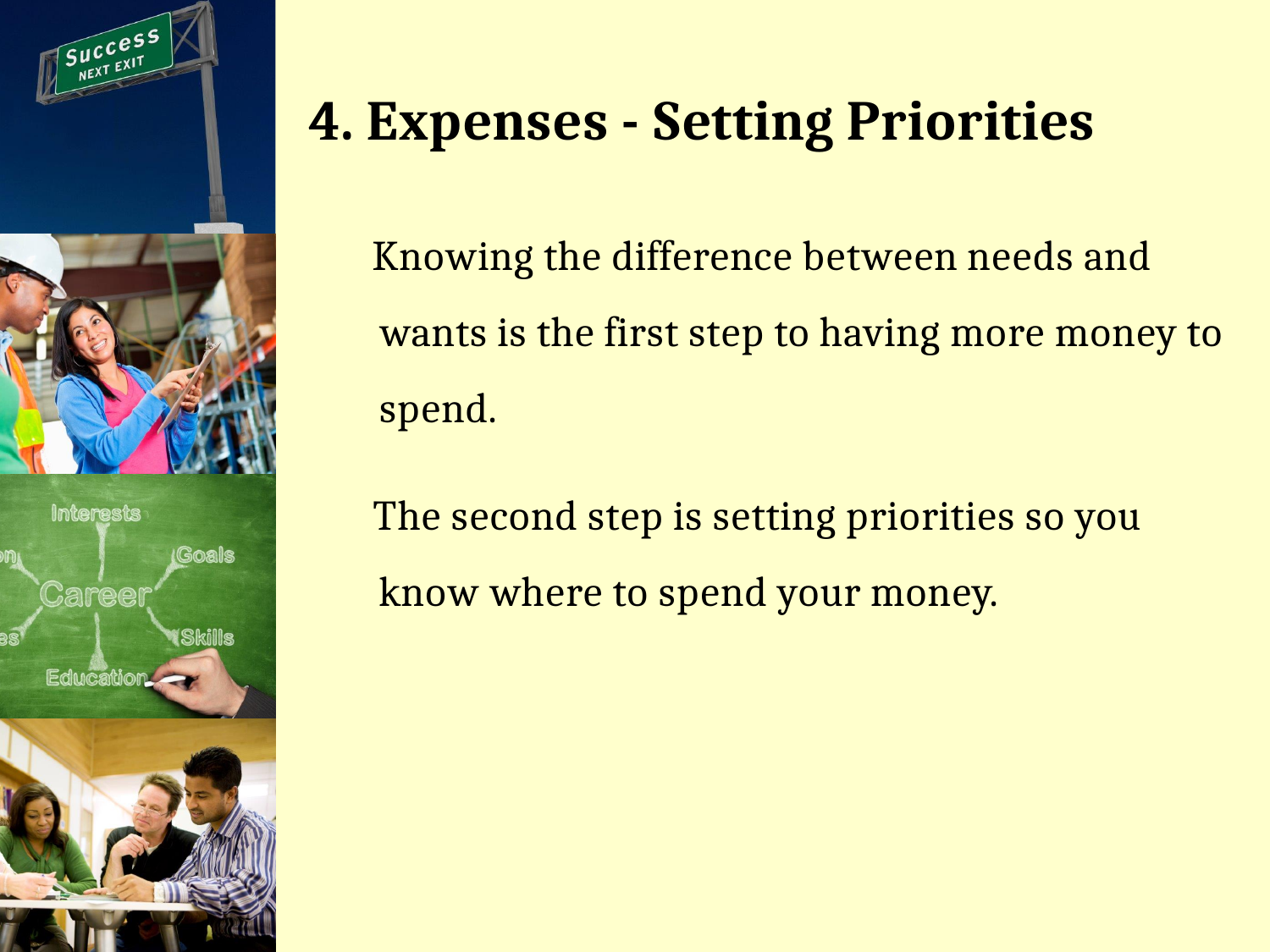

# 4. Expenses - Setting Priorities
Knowing the difference between needs and wants is the first step to having more money to spend.

The second step is setting priorities so you know where to spend your money.